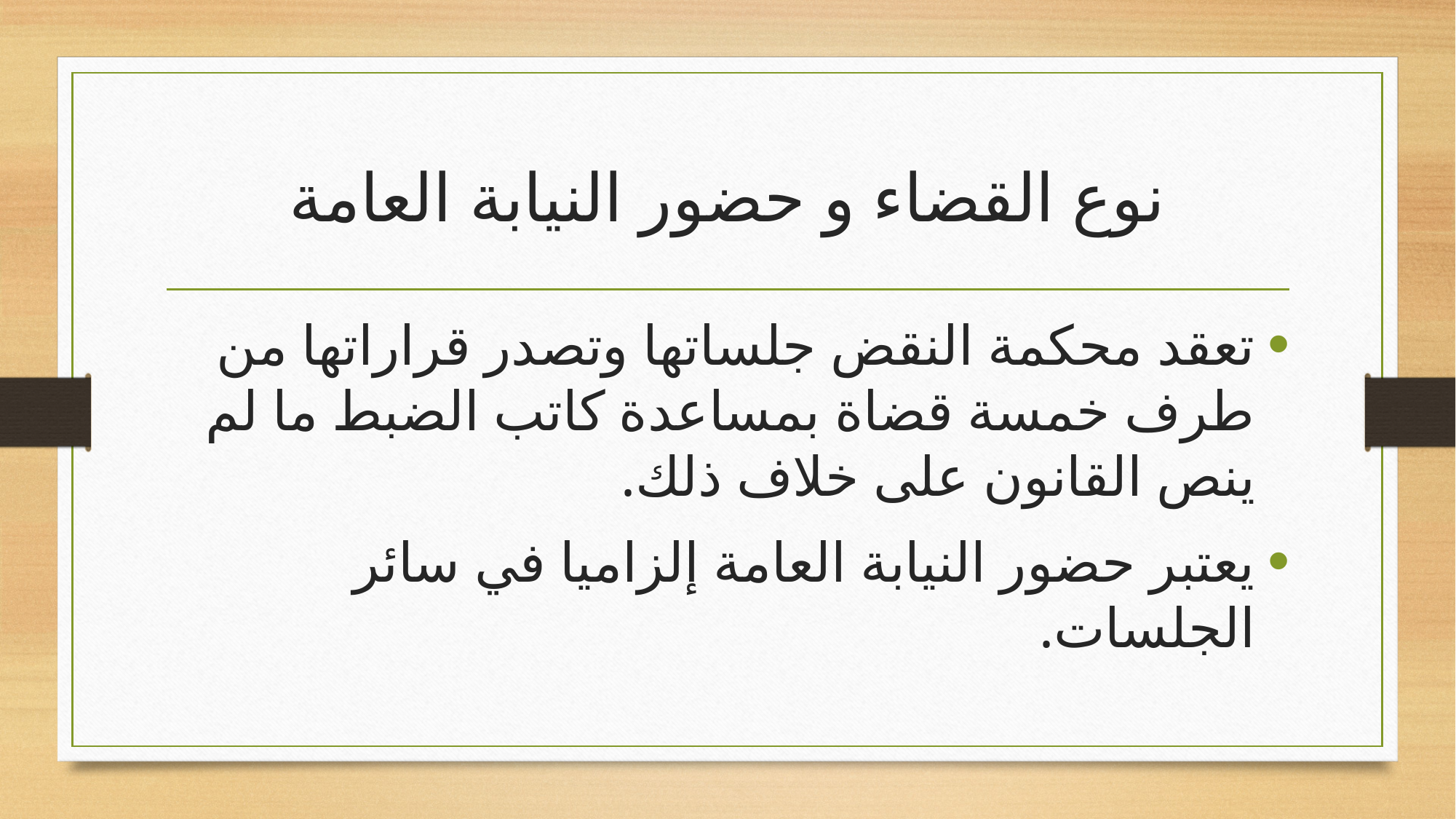

# نوع القضاء و حضور النيابة العامة
تعقد محكمة النقض جلساتها وتصدر قراراتها من طرف خمسة قضاة بمساعدة كاتب الضبط ما لم ينص القانون على خلاف ذلك.
يعتبر حضور النيابة العامة إلزاميا في سائر الجلسات.